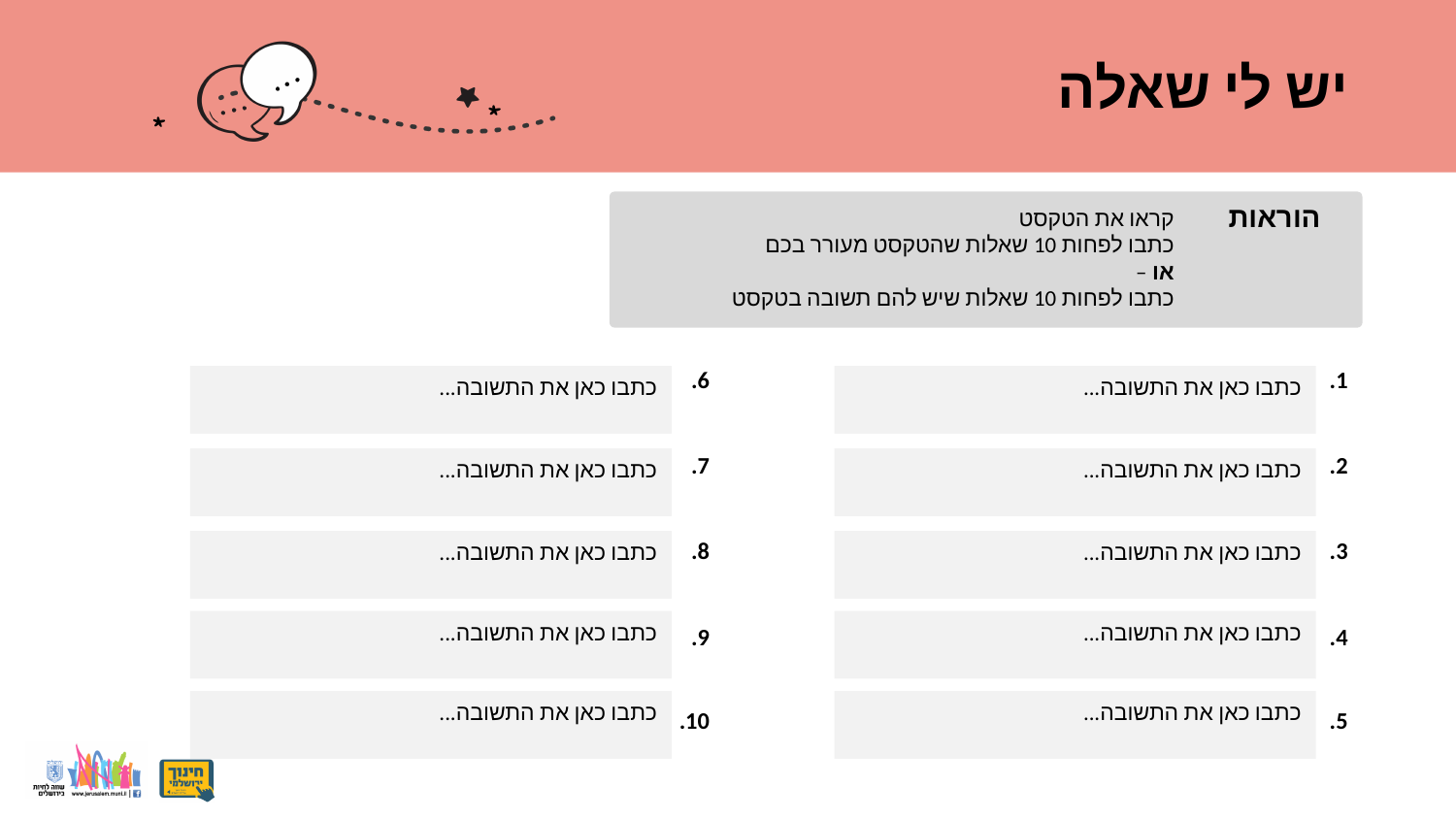

# יש לי שאלה

קראו את הטקסט
כתבו לפחות 10 שאלות שהטקסט מעורר בכם
או –
כתבו לפחות 10 שאלות שיש להם תשובה בטקסט
הוראות
6.
1.
כתבו כאן את התשובה...

כתבו כאן את התשובה...

7.
2.
כתבו כאן את התשובה...

כתבו כאן את התשובה...

8.
3.
כתבו כאן את התשובה...

כתבו כאן את התשובה...

כתבו כאן את התשובה...

כתבו כאן את התשובה...

9.
4.
כתבו כאן את התשובה...

כתבו כאן את התשובה...

10.
5.